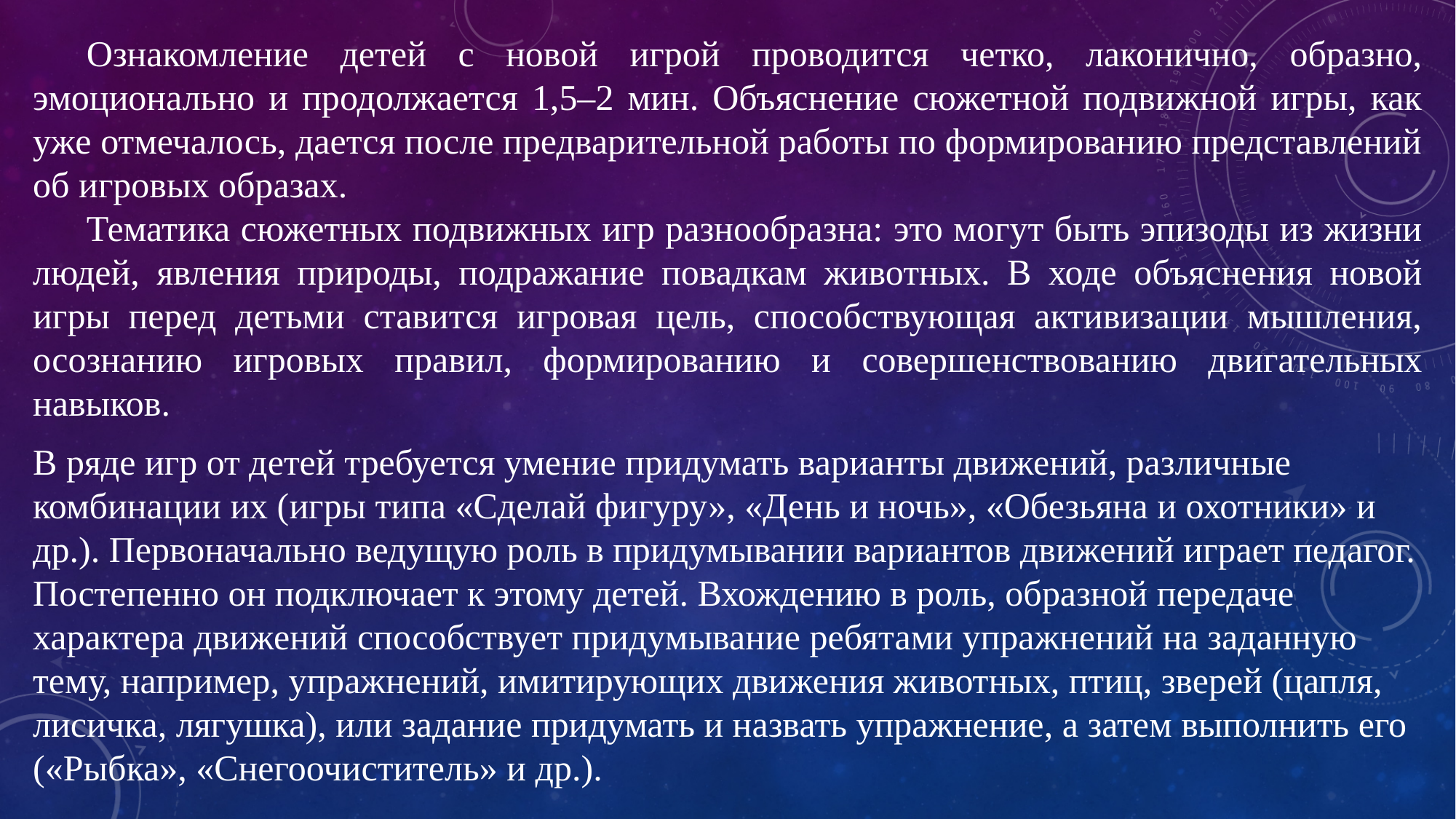

Ознакомление детей с новой игрой проводится четко, лаконично, образно, эмоционально и продолжается 1,5–2 мин. Объяснение сюжетной подвижной игры, как уже отмечалось, дается после предварительной работы по формированию представлений об игровых образах.
Тематика сюжетных подвижных игр разнообразна: это могут быть эпизоды из жизни людей, явления природы, подражание повадкам животных. В ходе объяснения новой игры перед детьми ставится игровая цель, способствующая активизации мышления, осознанию игровых правил, формированию и совершенствованию двигательных навыков.
В ряде игр от детей требуется умение придумать варианты движений, различные комбинации их (игры типа «Сделай фигуру», «День и ночь», «Обезьяна и охотники» и др.). Первоначально ведущую роль в придумывании вариантов движений играет педагог. Постепенно он подключает к этому детей. Вхождению в роль, образной передаче характера движений способствует придумывание ребятами упражнений на заданную тему, например, упражнений, имитирующих движения животных, птиц, зверей (цапля, лисичка, лягушка), или задание придумать и назвать упражнение, а затем выполнить его («Рыбка», «Снегоочиститель» и др.).